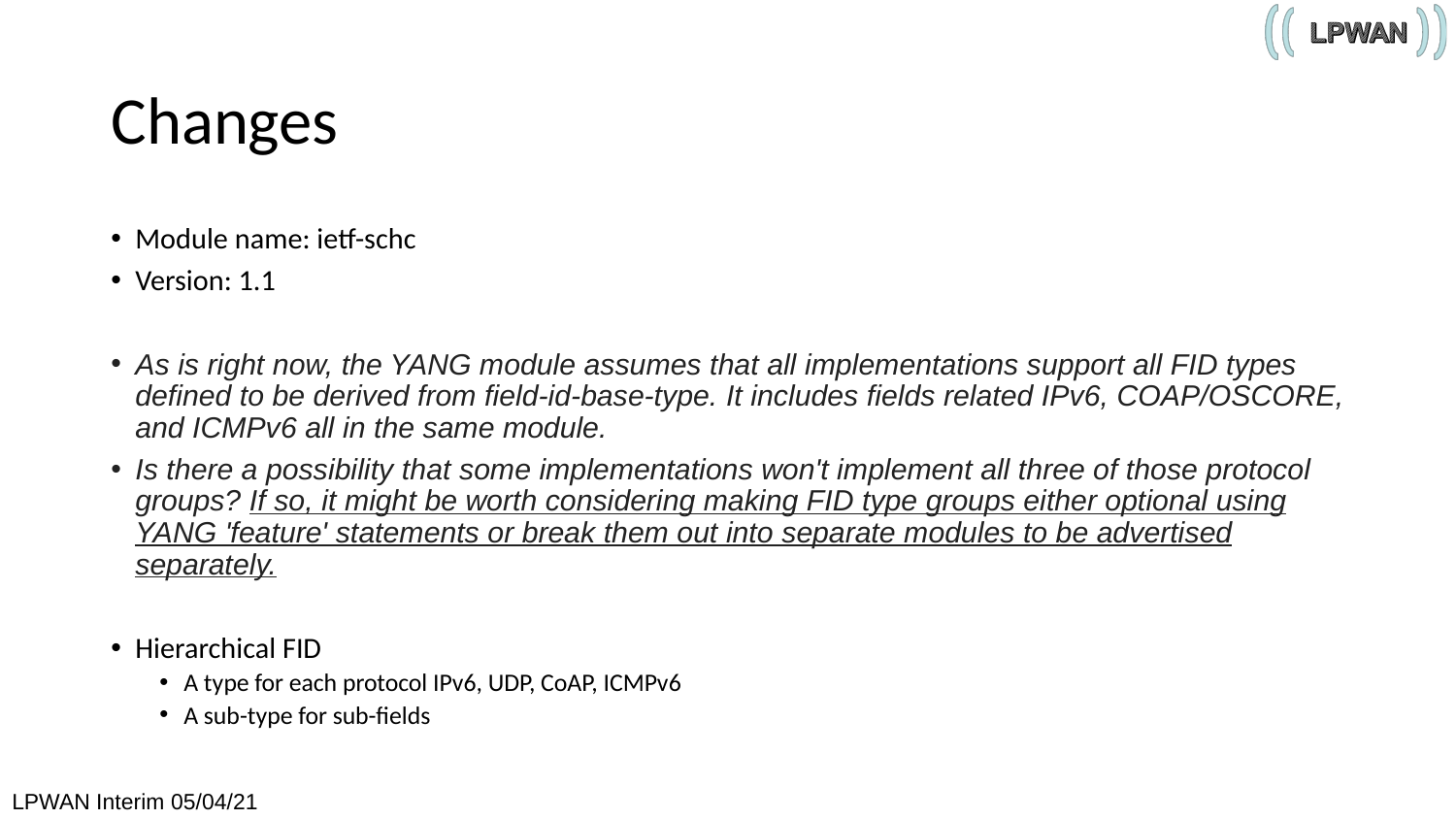

# Changes
Module name: ietf-schc
Version: 1.1

As is right now, the YANG module assumes that all implementations support all FID types defined to be derived from field-id-base-type. It includes fields related IPv6, COAP/OSCORE, and ICMPv6 all in the same module.
Is there a possibility that some implementations won't implement all three of those protocol groups? If so, it might be worth considering making FID type groups either optional using YANG 'feature' statements or break them out into separate modules to be advertised separately.

Hierarchical FID
A type for each protocol IPv6, UDP, CoAP, ICMPv6
A sub-type for sub-fields